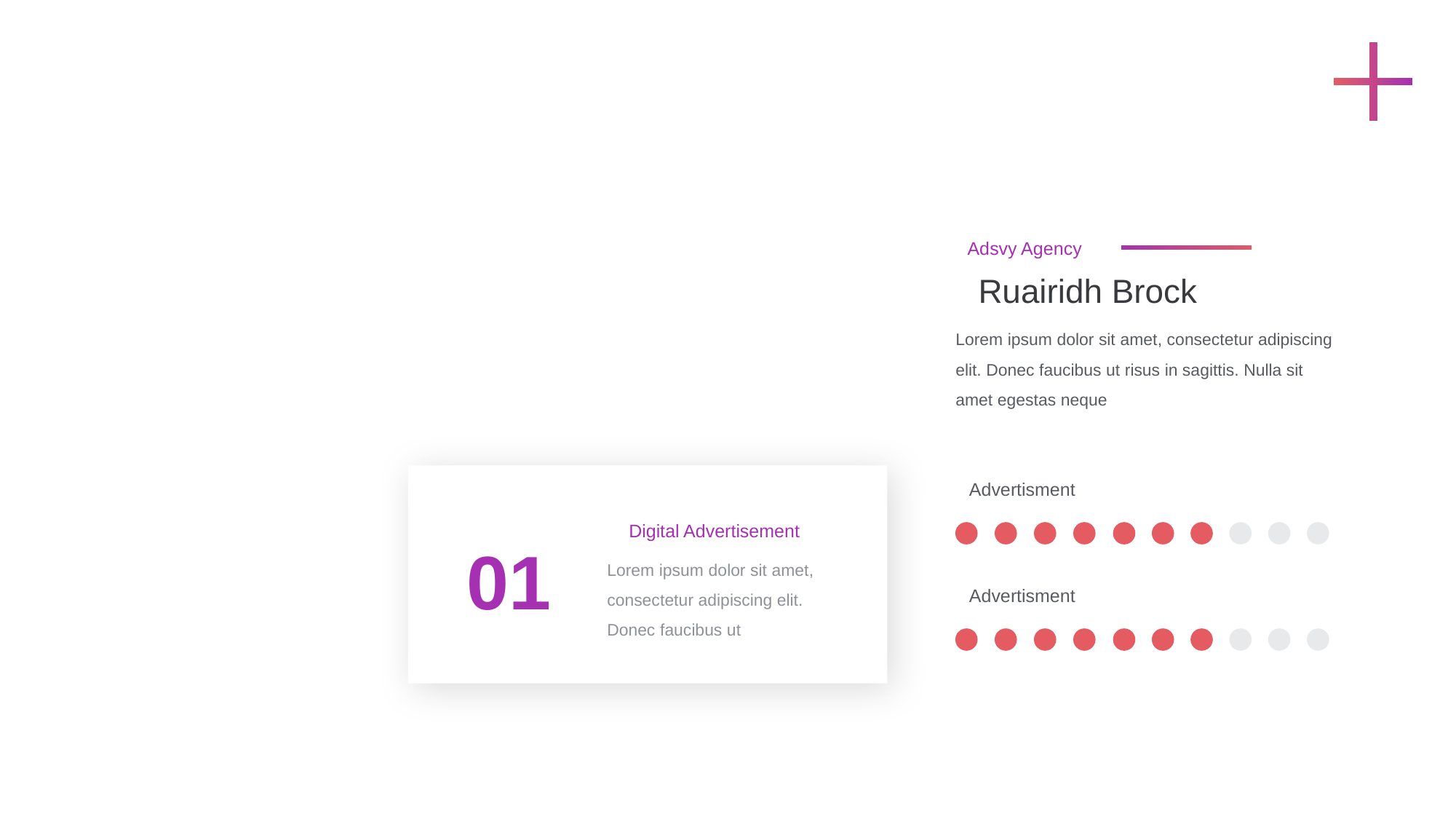

Adsvy Agency

Ruairidh Brock
Lorem ipsum dolor sit amet, consectetur adipiscing elit. Donec faucibus ut risus in sagittis. Nulla sit amet egestas neque
Advertisment

Advertisment

Digital Advertisement
Lorem ipsum dolor sit amet, consectetur adipiscing elit. Donec faucibus ut
01